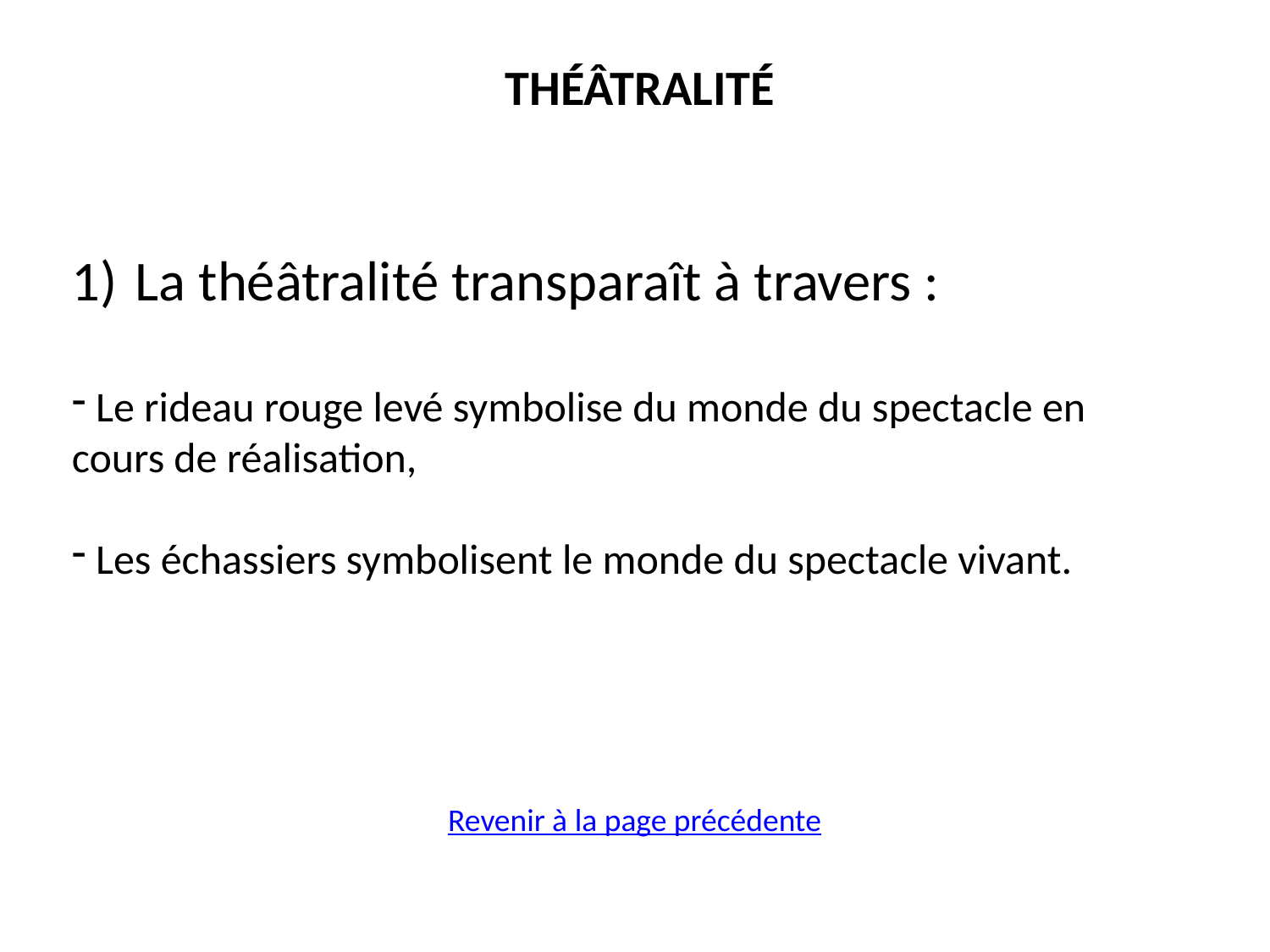

THÉÂTRALITÉ
La théâtralité transparaît à travers :

 Le rideau rouge levé symbolise du monde du spectacle en cours de réalisation,

 Les échassiers symbolisent le monde du spectacle vivant.

Revenir à la page précédente